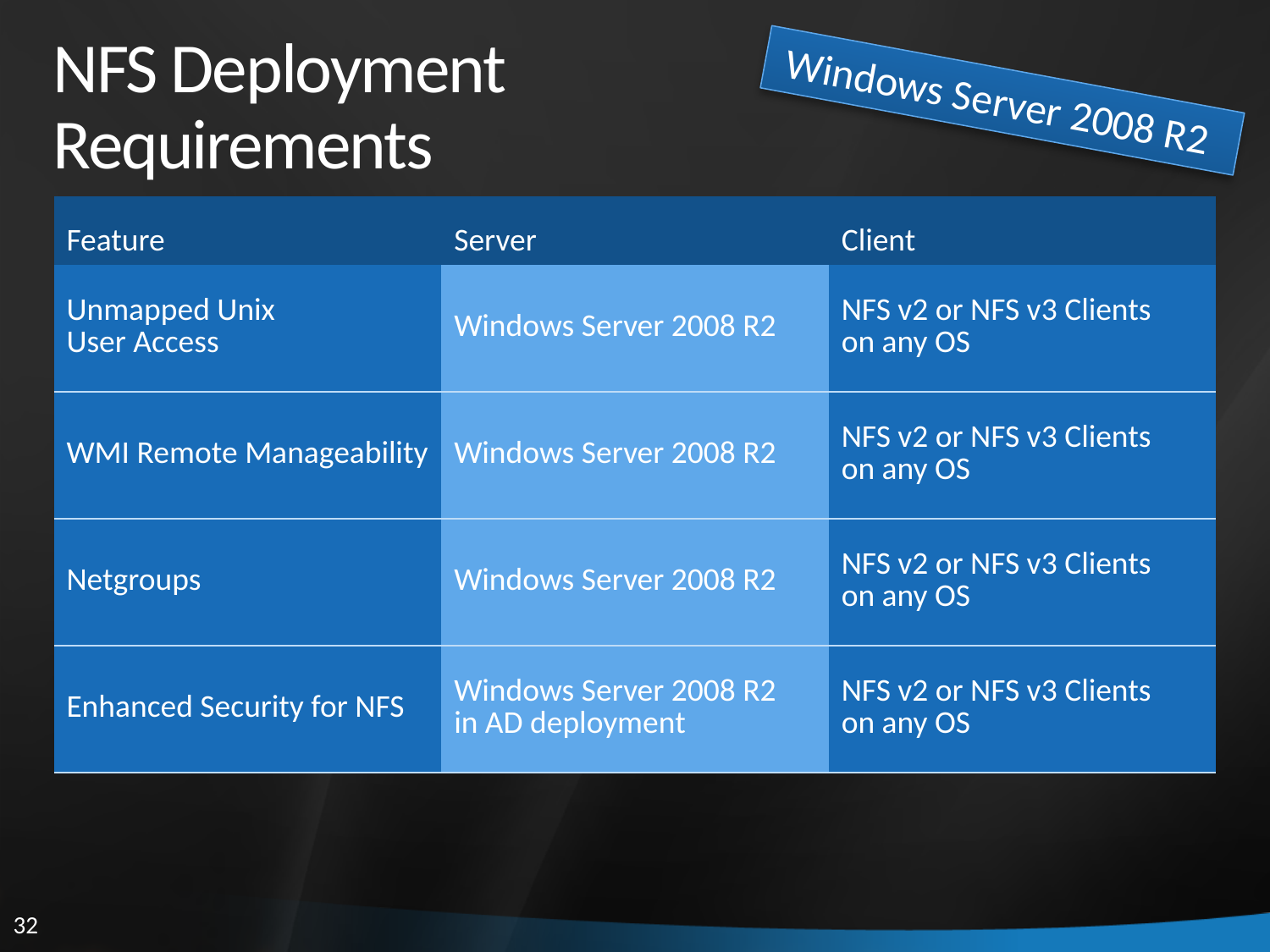

# NFS Deployment Requirements
Windows Server 2008 R2
| Feature | Server | Client |
| --- | --- | --- |
| Unmapped Unix User Access | Windows Server 2008 R2 | NFS v2 or NFS v3 Clients on any OS |
| WMI Remote Manageability | Windows Server 2008 R2 | NFS v2 or NFS v3 Clients on any OS |
| Netgroups | Windows Server 2008 R2 | NFS v2 or NFS v3 Clients on any OS |
| Enhanced Security for NFS | Windows Server 2008 R2 in AD deployment | NFS v2 or NFS v3 Clients on any OS |